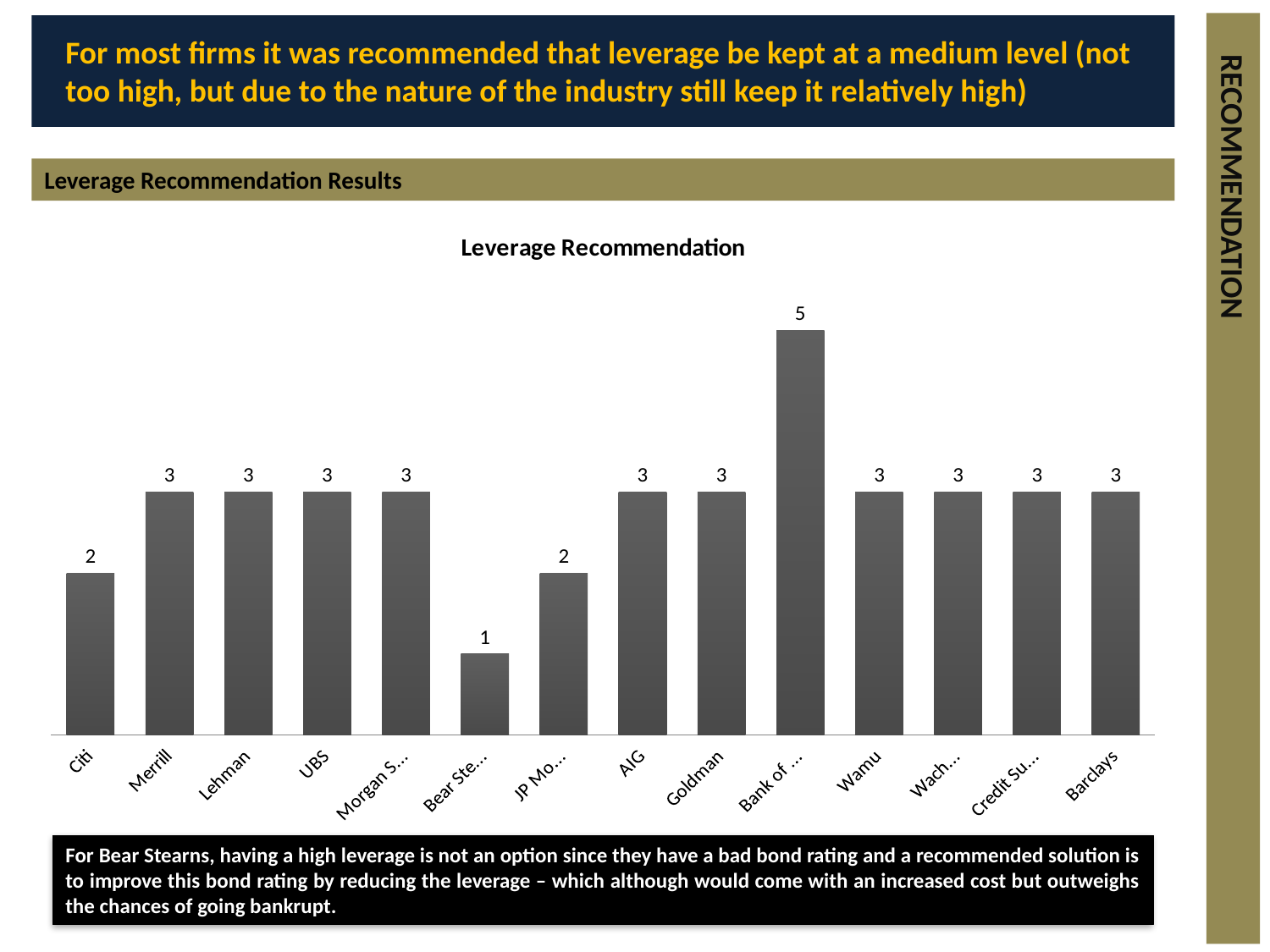

For most firms it was recommended that leverage be kept at a medium level (not too high, but due to the nature of the industry still keep it relatively high)
Leverage Recommendation Results

### Chart:

| Category | Leverage Recommendation |
|---|---|
| Citi | 2.0 |
| Merrill | 3.0 |
| Lehman | 3.0 |
| UBS | 3.0 |
| Morgan Stanley | 3.0 |
| Bear Stearns | 1.0 |
| JP Morgan | 2.0 |
| AIG | 3.0 |
| Goldman | 3.0 |
| Bank of America | 5.0 |
| Wamu | 3.0 |
| Wachovia | 3.0 |
| Credit Suisse | 3.0 |
| Barclays | 3.0 |
RECOMMENDATION
For Bear Stearns, having a high leverage is not an option since they have a bad bond rating and a recommended solution is to improve this bond rating by reducing the leverage – which although would come with an increased cost but outweighs the chances of going bankrupt.